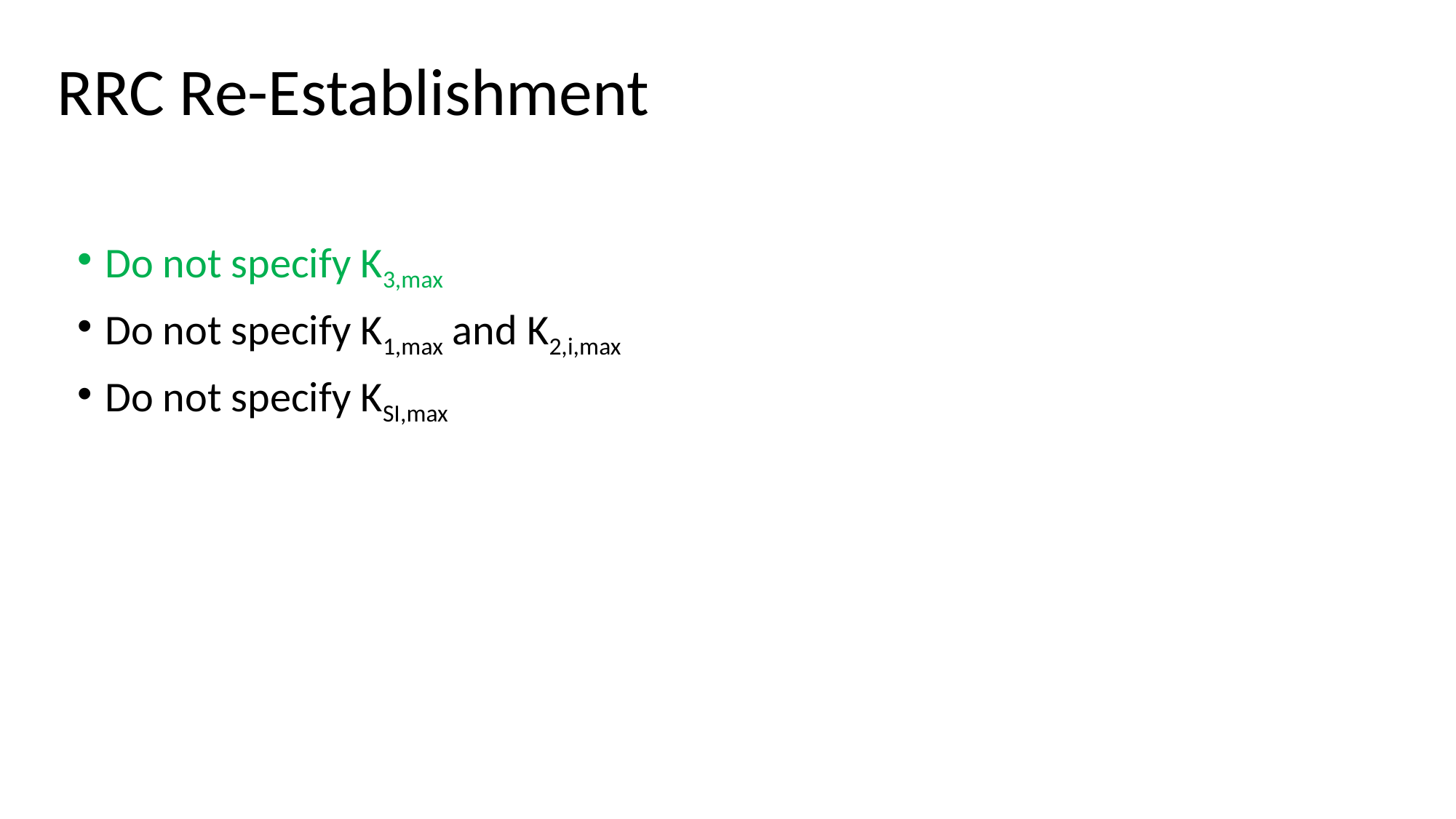

# RRC Re-Establishment

Do not specify K3,max
Do not specify K1,max and K2,i,max
Do not specify KSI,max